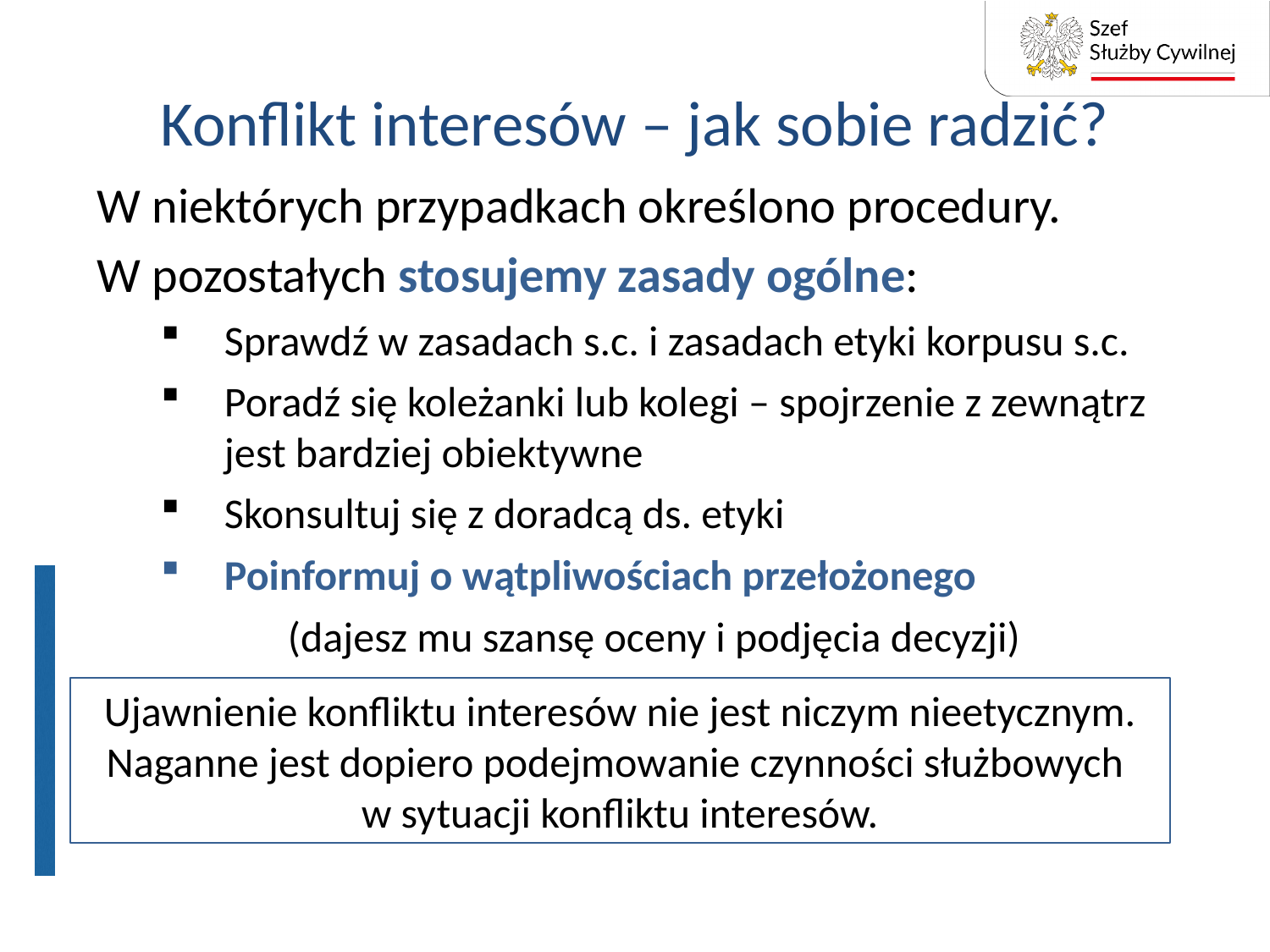

# Konflikt interesów – jak sobie radzić?
W niektórych przypadkach określono procedury.
W pozostałych stosujemy zasady ogólne:
Sprawdź w zasadach s.c. i zasadach etyki korpusu s.c.
Poradź się koleżanki lub kolegi – spojrzenie z zewnątrz jest bardziej obiektywne
Skonsultuj się z doradcą ds. etyki
Poinformuj o wątpliwościach przełożonego
	(dajesz mu szansę oceny i podjęcia decyzji)
Ujawnienie konfliktu interesów nie jest niczym nieetycznym. Naganne jest dopiero podejmowanie czynności służbowych
w sytuacji konfliktu interesów.